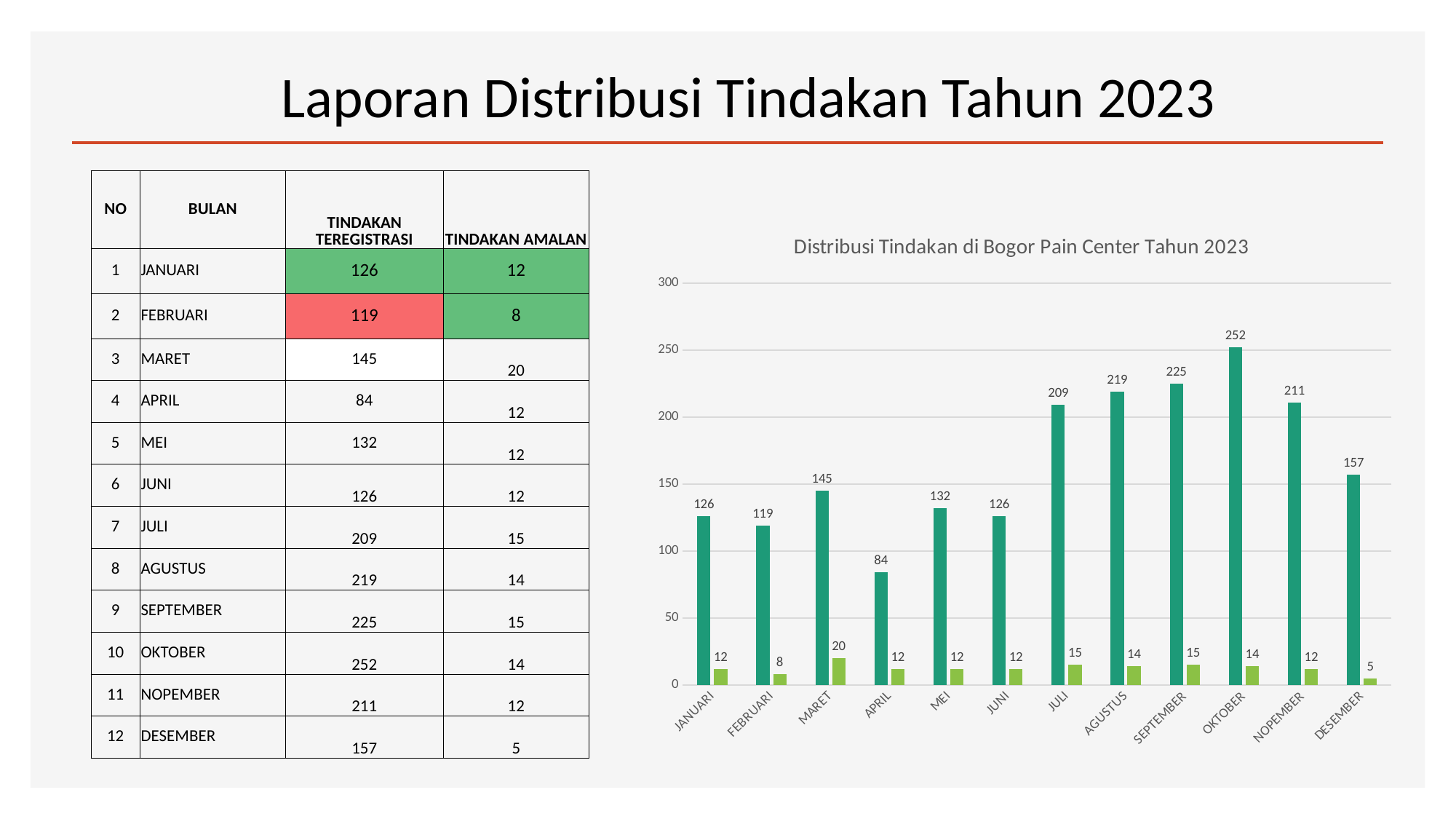

# Laporan Distribusi Tindakan Tahun 2023
| NO | BULAN | TINDAKAN TEREGISTRASI | TINDAKAN AMALAN |
| --- | --- | --- | --- |
| 1 | JANUARI | 126 | 12 |
| 2 | FEBRUARI | 119 | 8 |
| 3 | MARET | 145 | 20 |
| 4 | APRIL | 84 | 12 |
| 5 | MEI | 132 | 12 |
| 6 | JUNI | 126 | 12 |
| 7 | JULI | 209 | 15 |
| 8 | AGUSTUS | 219 | 14 |
| 9 | SEPTEMBER | 225 | 15 |
| 10 | OKTOBER | 252 | 14 |
| 11 | NOPEMBER | 211 | 12 |
| 12 | DESEMBER | 157 | 5 |

### Chart: Distribusi Tindakan di Bogor Pain Center Tahun 2023

| Category | TINDAKAN TEREGISTRASI | TINDAKAN AMALAN |
|---|---|---|
| JANUARI | 126.0 | 12.0 |
| FEBRUARI | 119.0 | 8.0 |
| MARET | 145.0 | 20.0 |
| APRIL | 84.0 | 12.0 |
| MEI | 132.0 | 12.0 |
| JUNI | 126.0 | 12.0 |
| JULI | 209.0 | 15.0 |
| AGUSTUS | 219.0 | 14.0 |
| SEPTEMBER | 225.0 | 15.0 |
| OKTOBER | 252.0 | 14.0 |
| NOPEMBER | 211.0 | 12.0 |
| DESEMBER | 157.0 | 5.0 |